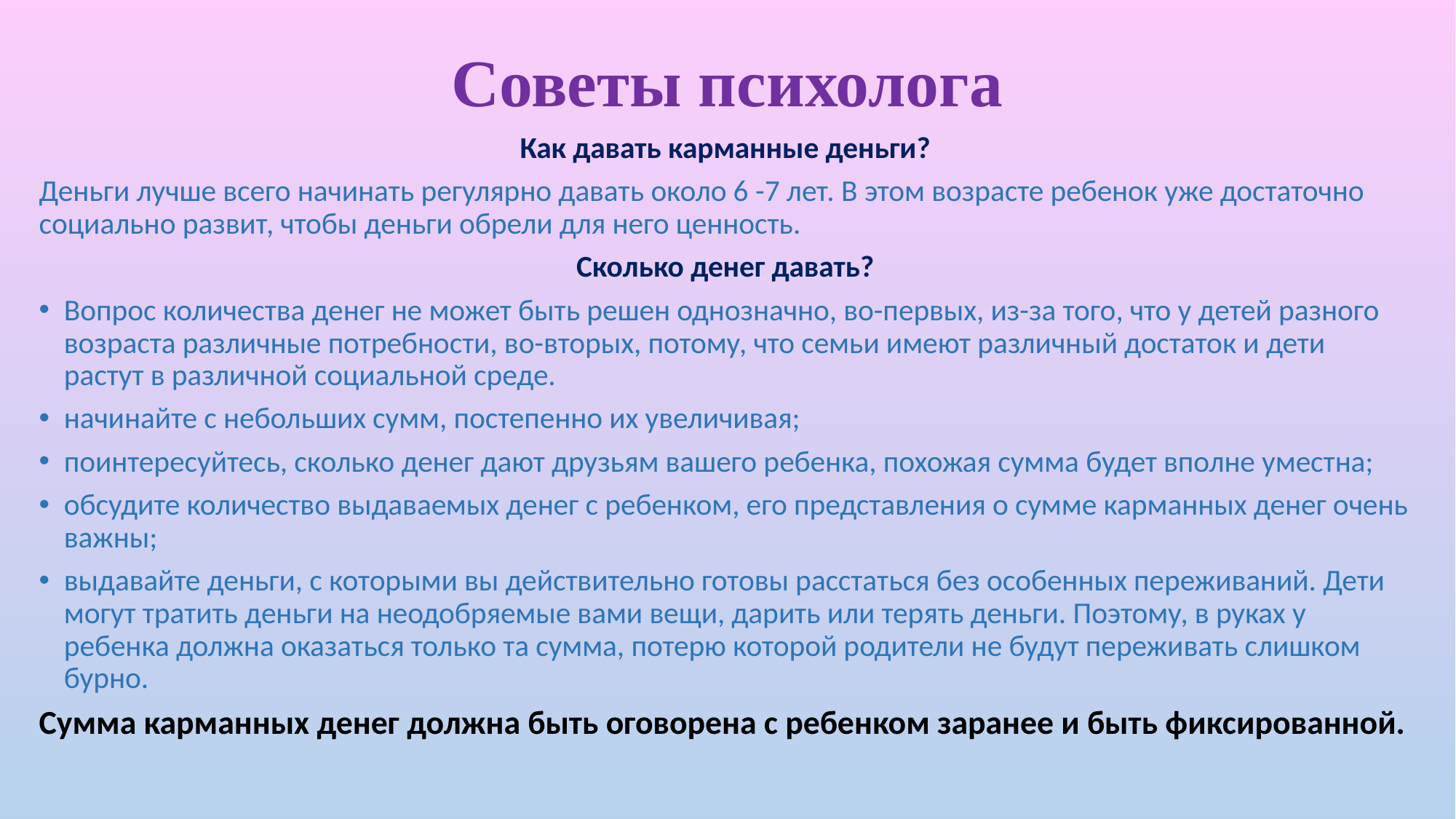

# Советы психолога
Как давать карманные деньги?
Деньги лучше всего начинать регулярно давать около 6 -7 лет. В этом возрасте ребенок уже достаточно социально развит, чтобы деньги обрели для него ценность.
Сколько денег давать?
Вопрос количества денег не может быть решен однозначно, во-первых, из-за того, что у детей разного возраста различные потребности, во-вторых, потому, что семьи имеют различный достаток и дети растут в различной социальной среде.
начинайте с небольших сумм, постепенно их увеличивая;
поинтересуйтесь, сколько денег дают друзьям вашего ребенка, похожая сумма будет вполне уместна;
обсудите количество выдаваемых денег с ребенком, его представления о сумме карманных денег очень важны;
выдавайте деньги, с которыми вы действительно готовы расстаться без особенных переживаний. Дети могут тратить деньги на неодобряемые вами вещи, дарить или терять деньги. Поэтому, в руках у ребенка должна оказаться только та сумма, потерю которой родители не будут переживать слишком бурно.
Сумма карманных денег должна быть оговорена с ребенком заранее и быть фиксированной.